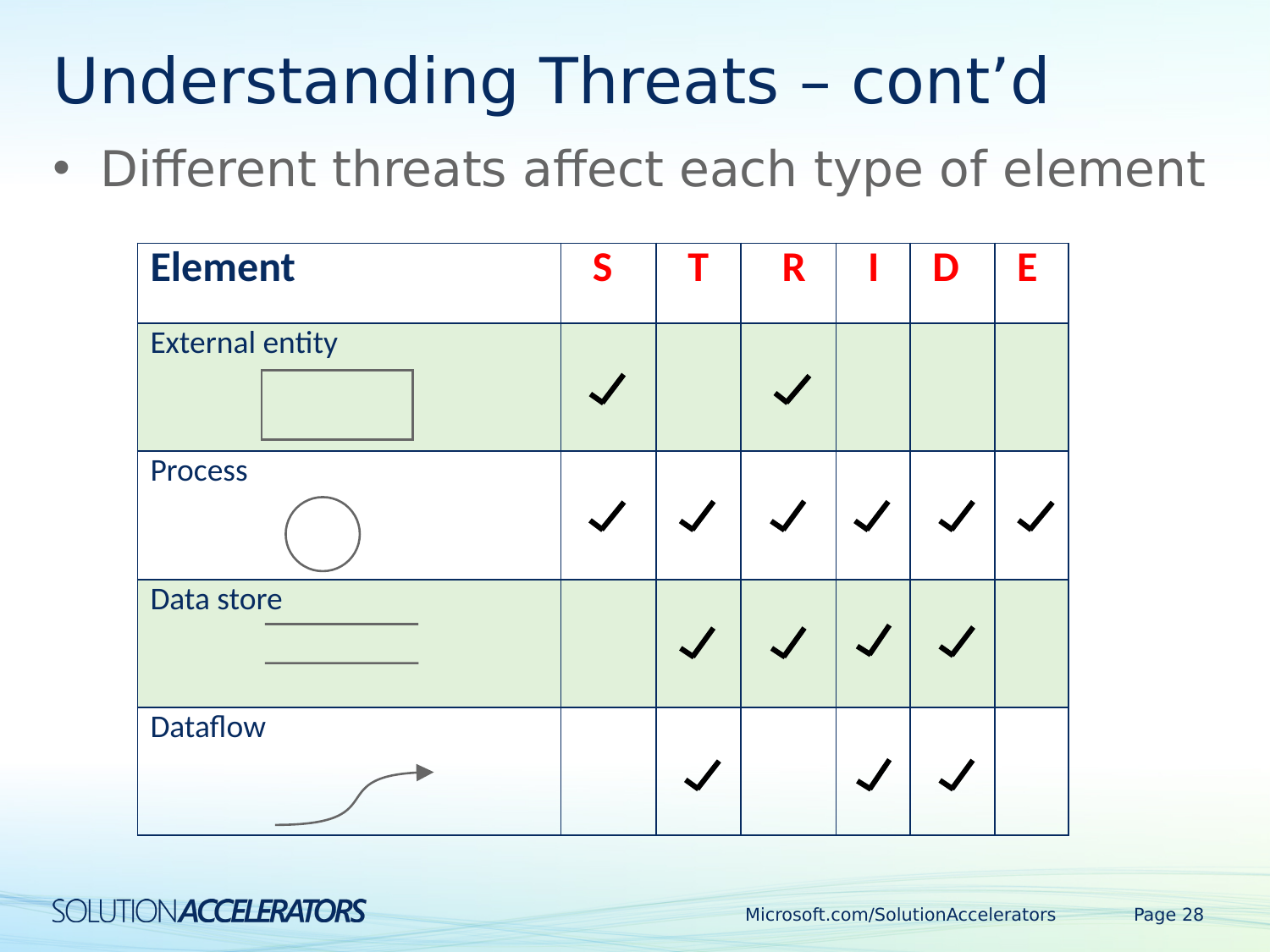

# Understanding Threats – cont’d
Different threats affect each type of element

| Element | S | T | R | I | D | E |
| --- | --- | --- | --- | --- | --- | --- |
| External entity |  |  |  |  |  |  |
| Process |  |  |  |  |  |  |
| Data store |  |  |  |  |  |  |
| Dataflow |  |  |  |  |  |  |

Microsoft.com/SolutionAccelerators
Page 28